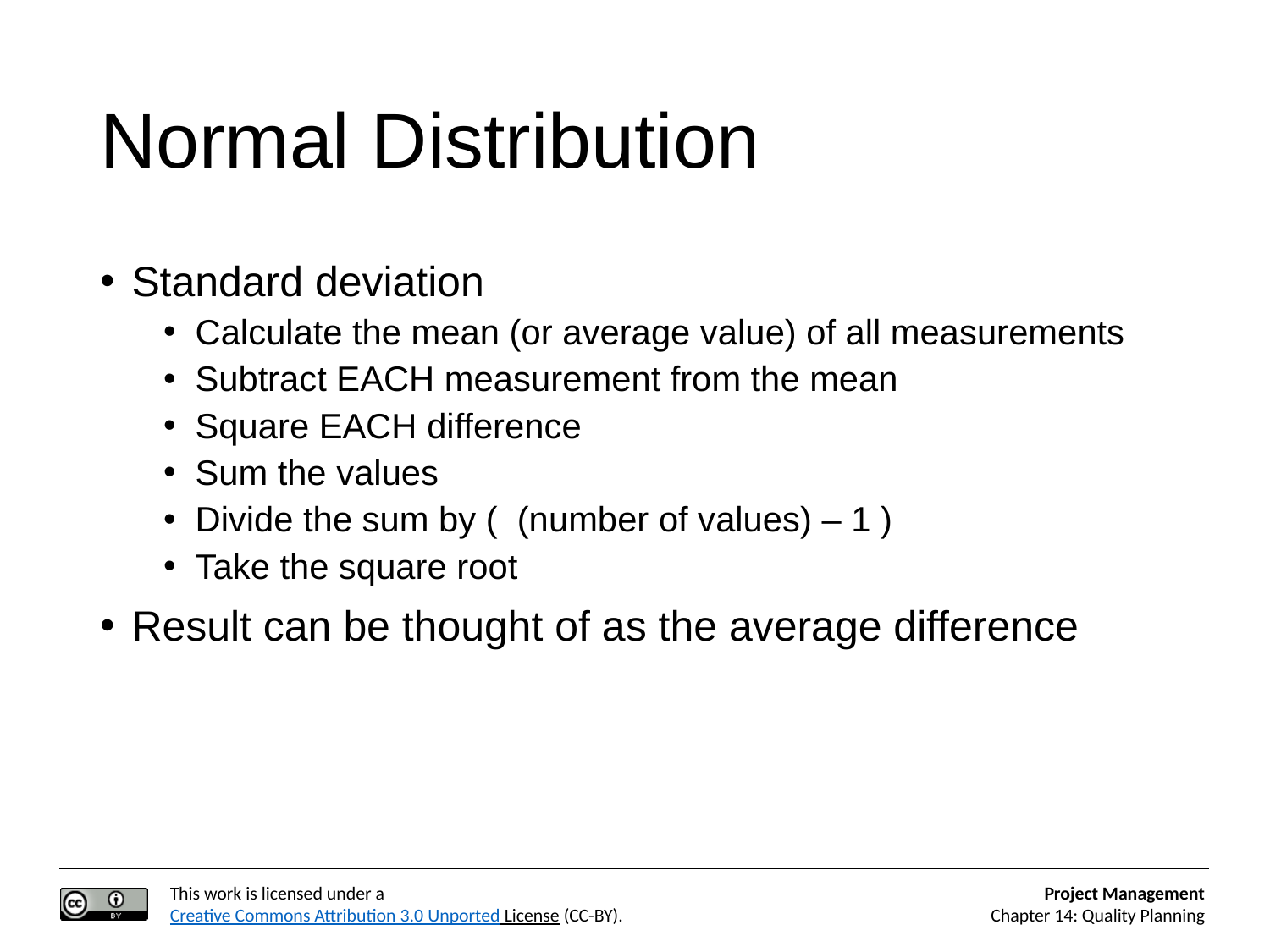

# Normal Distribution
Standard deviation
Calculate the mean (or average value) of all measurements
Subtract EACH measurement from the mean
Square EACH difference
Sum the values
Divide the sum by (  (number of values) – 1 )
Take the square root
Result can be thought of as the average difference